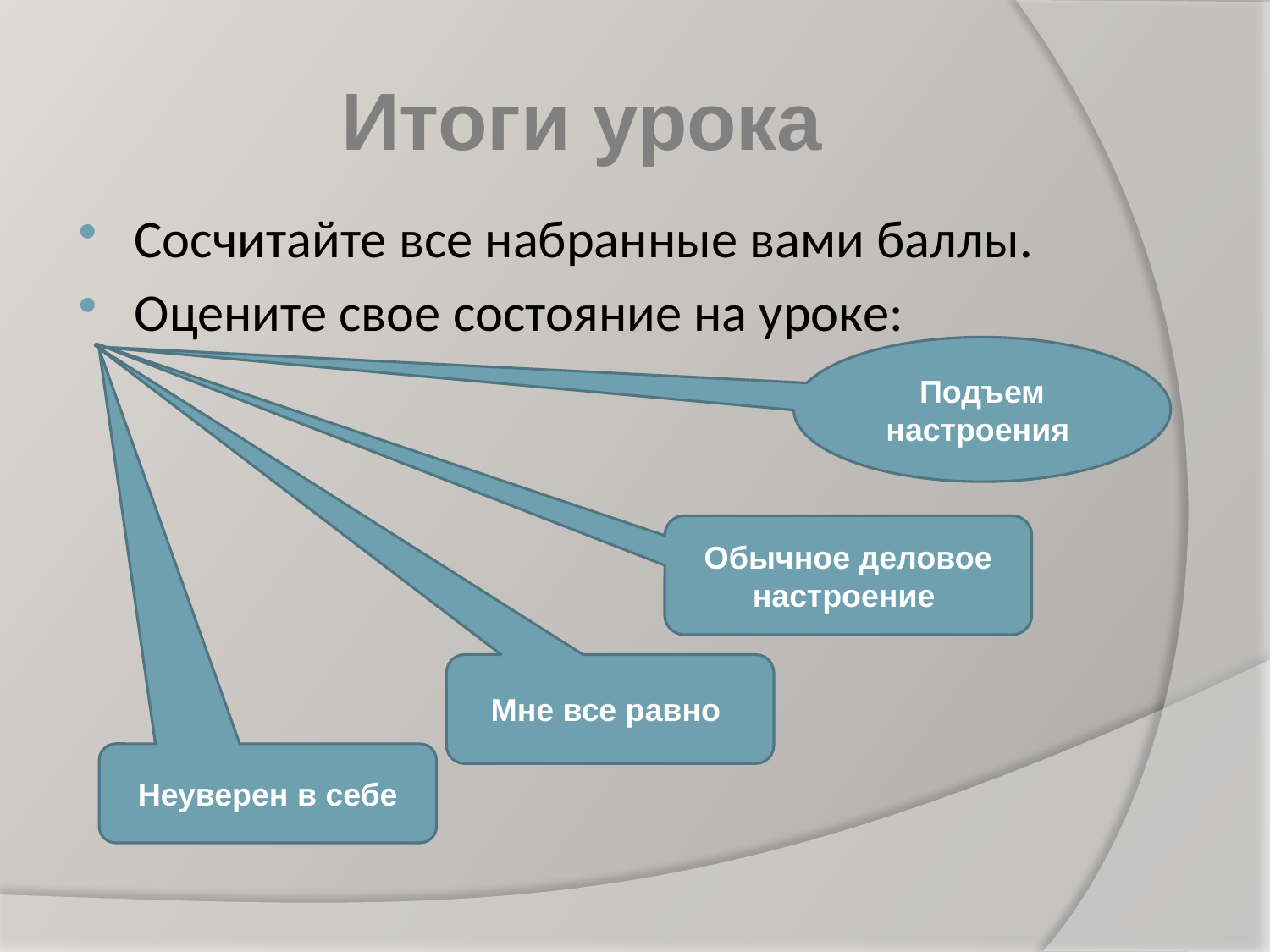

# Итоги урока
Сосчитайте все набранные вами баллы.
Оцените свое состояние на уроке:

Подъем настроения
Обычное деловое настроение
Мне все равно
Неуверен в себе